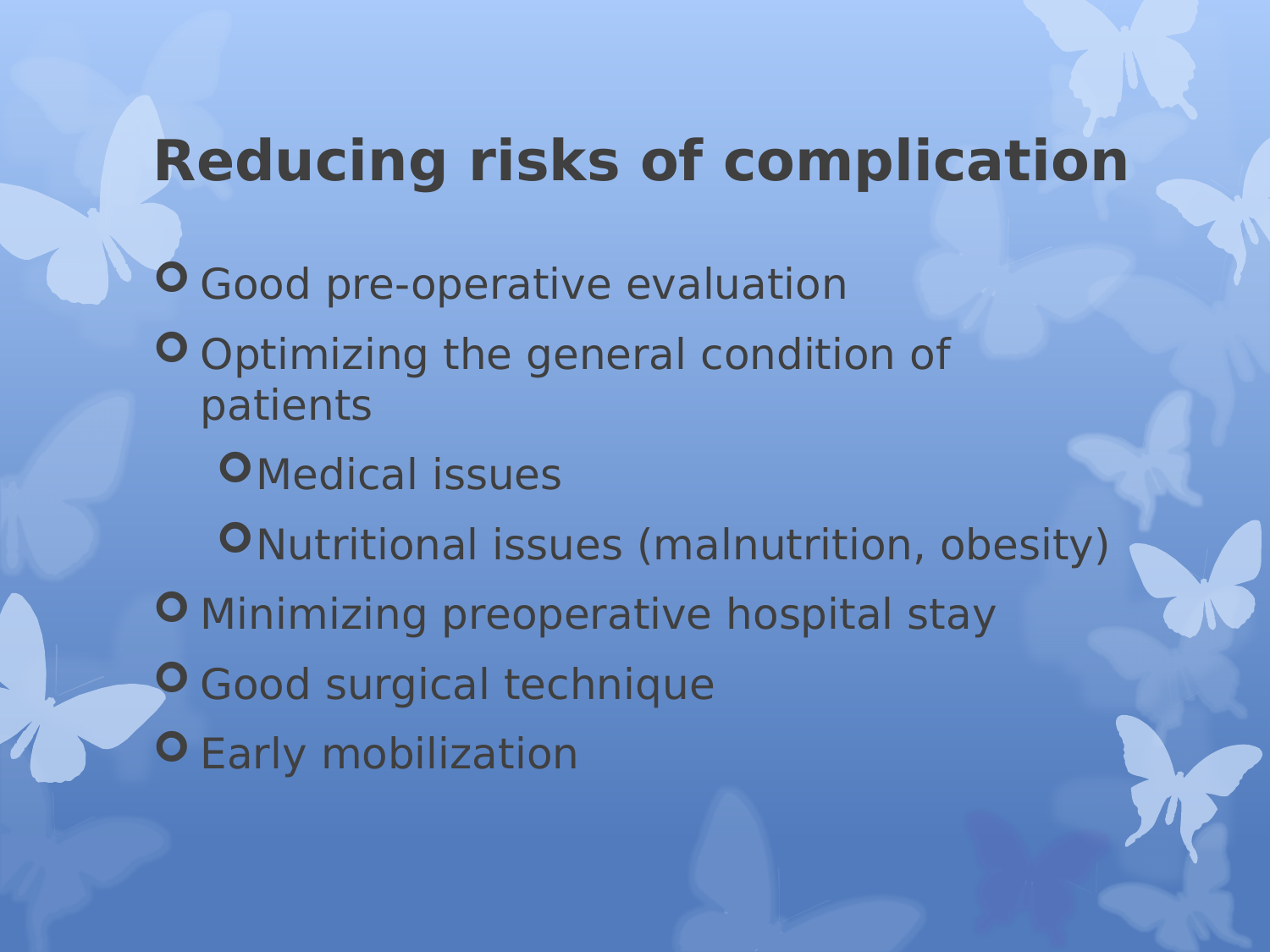

# Reducing risks of complication
Good pre-operative evaluation
Optimizing the general condition of patients
Medical issues
Nutritional issues (malnutrition, obesity)
Minimizing preoperative hospital stay
Good surgical technique
Early mobilization